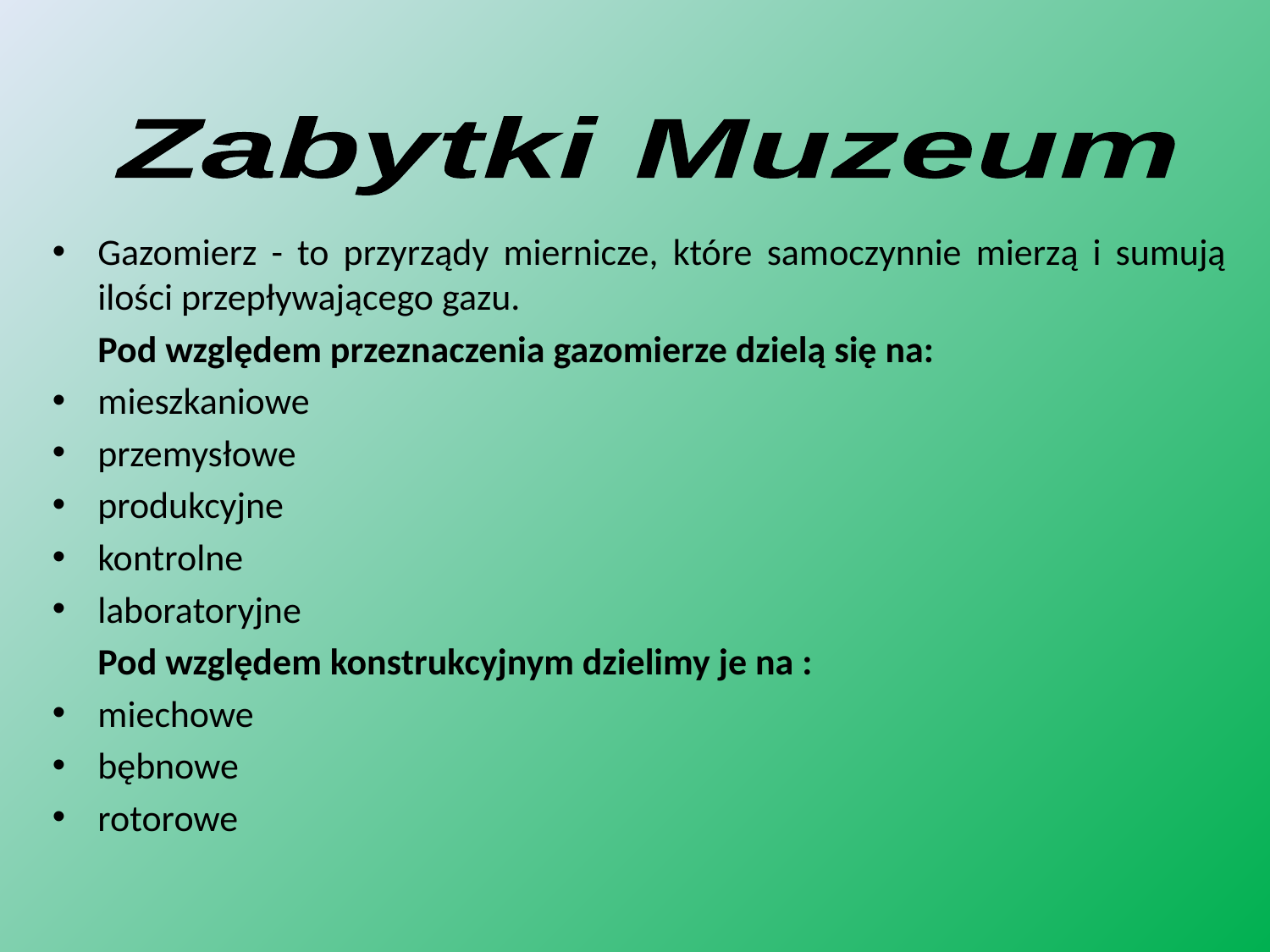

Zabytki Muzeum
Gazomierz - to przyrządy miernicze, które samoczynnie mierzą i sumują ilości przepływającego gazu.
	Pod względem przeznaczenia gazomierze dzielą się na:
mieszkaniowe
przemysłowe
produkcyjne
kontrolne
laboratoryjne
	Pod względem konstrukcyjnym dzielimy je na :
miechowe
bębnowe
rotorowe